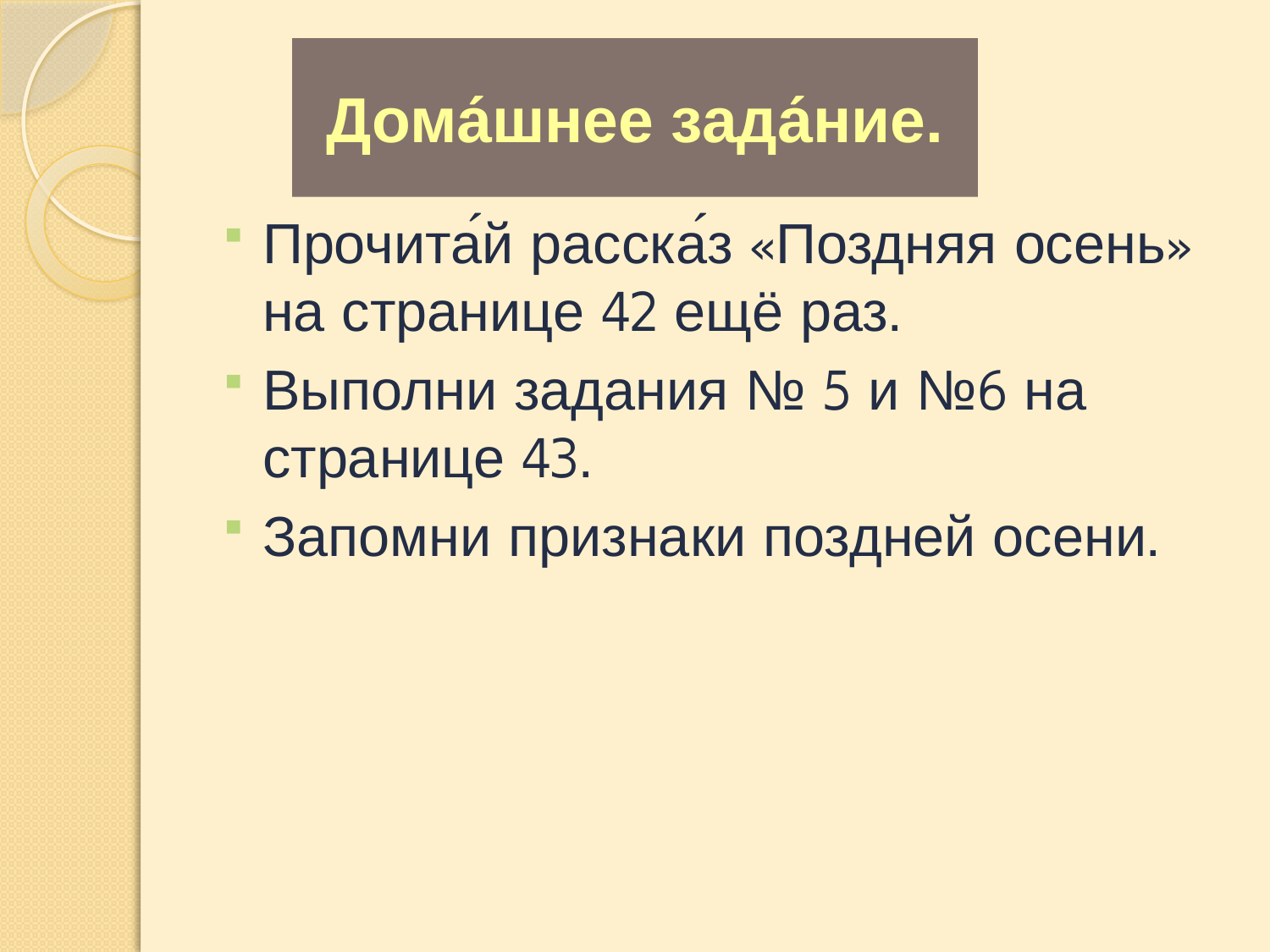

# Дома́шнее зада́ние.
Прочита́й расска́з «Поздняя осень» на странице 42 ещё раз.
Выполни задания № 5 и №6 на странице 43.
Запомни признаки поздней осени.